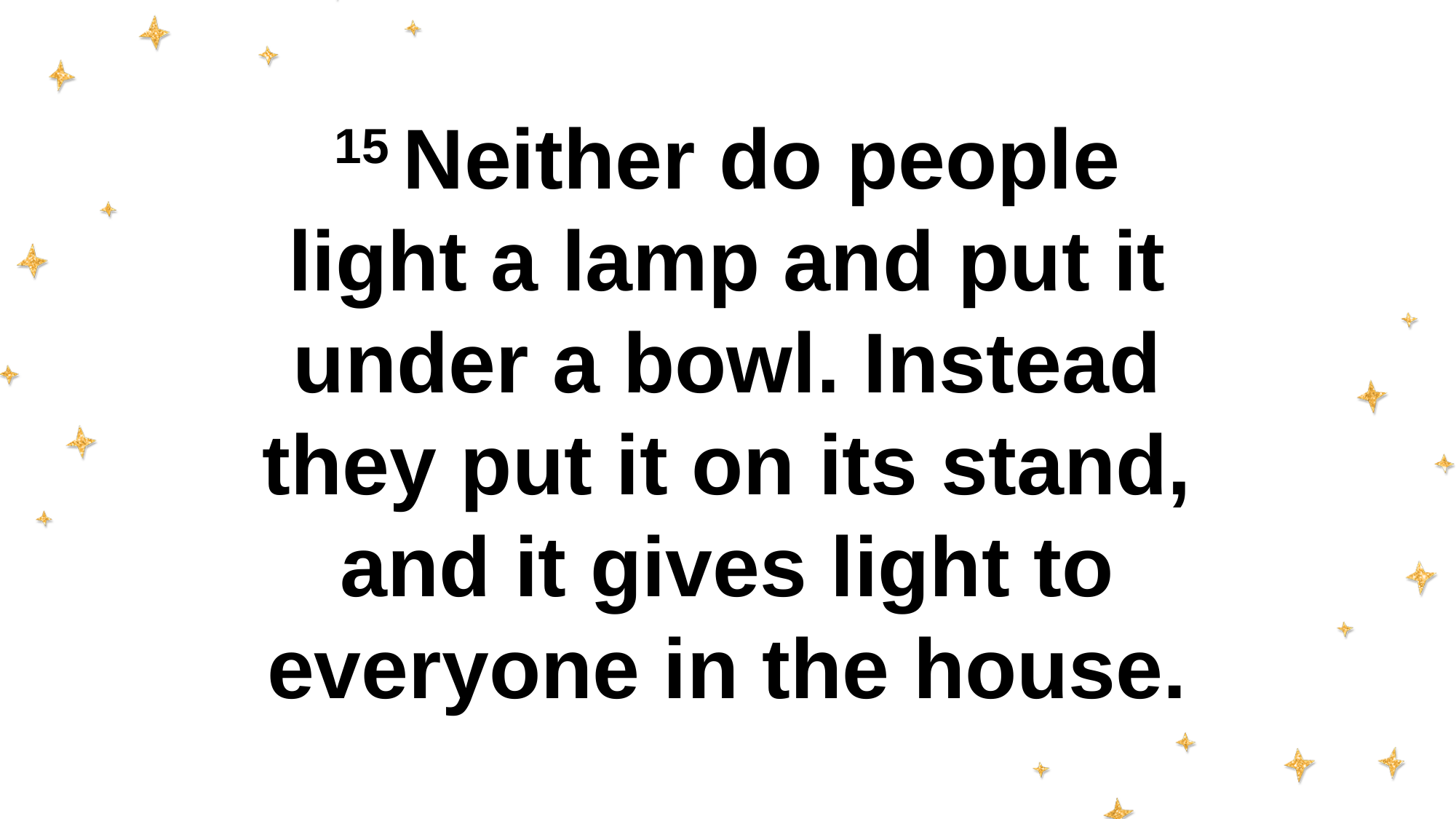

# 15 Neither do people light a lamp and put it under a bowl. Instead they put it on its stand, and it gives light to everyone in the house.